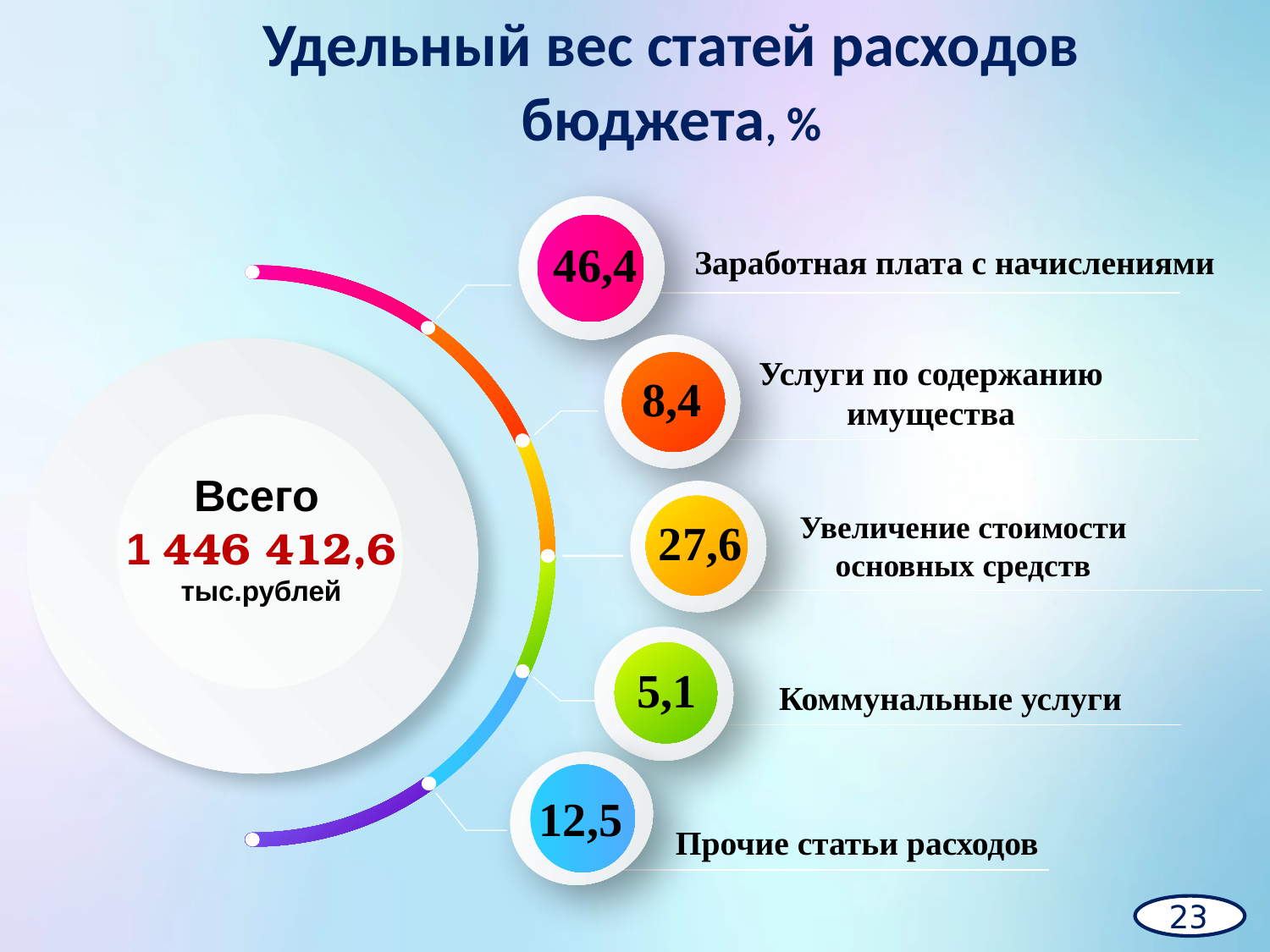

Удельный вес статей расходов бюджета, %

46,4
Заработная плата с начислениями

Услуги по содержанию
имущества

Всего
1 446 412,6
тыс.рублей

Увеличение стоимости
основных средств

Коммунальные услуги

Прочие статьи расходов

8,4
27,6
5,1
12,5
23